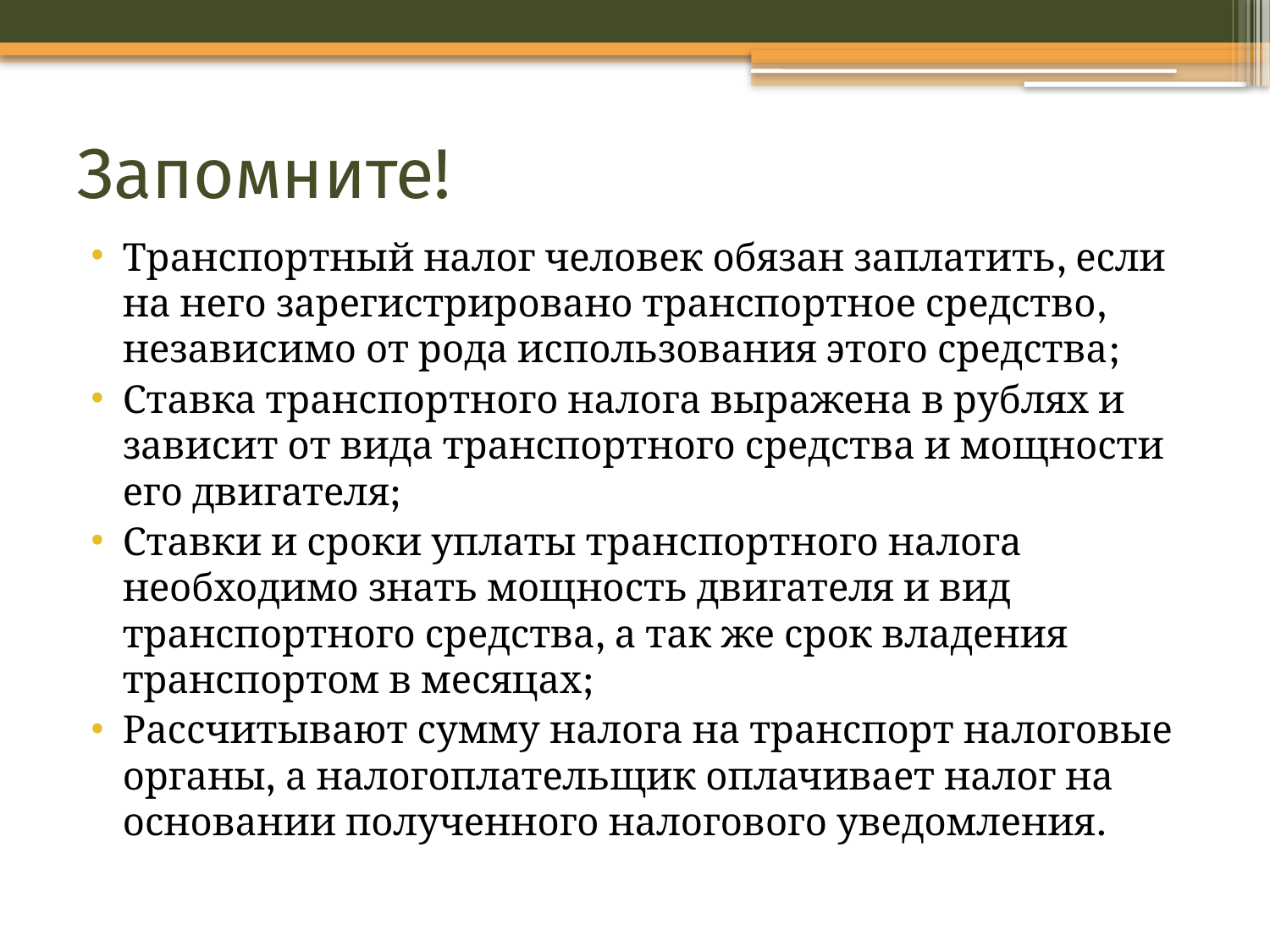

# Запомните!
Транспортный налог человек обязан заплатить, если на него зарегистрировано транспортное средство, независимо от рода использования этого средства;
Ставка транспортного налога выражена в рублях и зависит от вида транспортного средства и мощности его двигателя;
Ставки и сроки уплаты транспортного налога необходимо знать мощность двигателя и вид транспортного средства, а так же срок владения транспортом в месяцах;
Рассчитывают сумму налога на транспорт налоговые органы, а налогоплательщик оплачивает налог на основании полученного налогового уведомления.